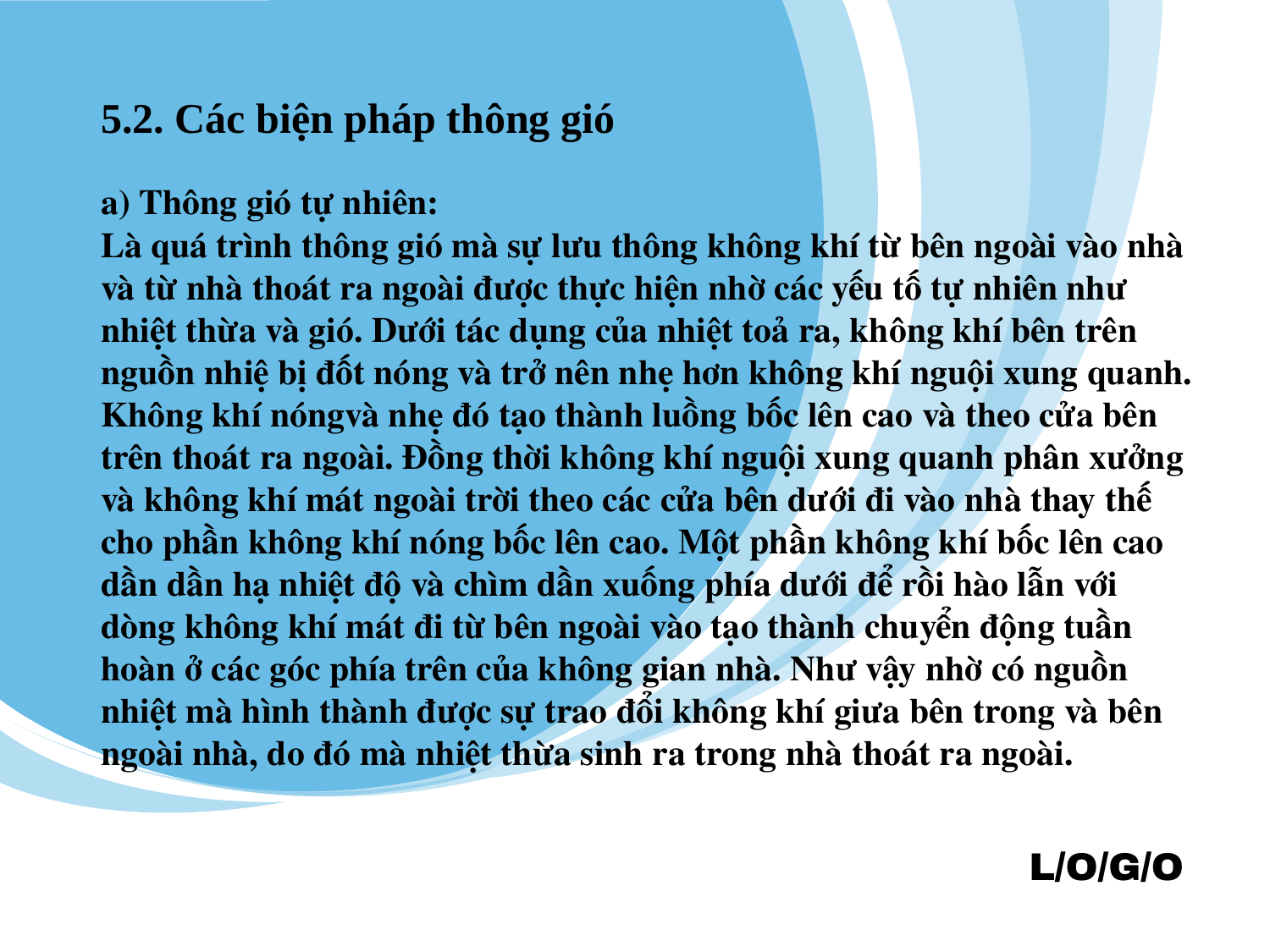

5.2. Các biện pháp thông gió

a) Thông gió tự nhiên:
Là quá trình thông gió mà sự lưu thông không khí từ bên ngoài vào nhà và từ nhà thoát ra ngoài được thực hiện nhờ các yếu tố tự nhiên như nhiệt thừa và gió. Dưới tác dụng của nhiệt toả ra, không khí bên trên nguồn nhiệ bị đốt nóng và trở nên nhẹ hơn không khí nguội xung quanh.
Không khí nóngvà nhẹ đó tạo thành luồng bốc lên cao và theo cửa bên trên thoát ra ngoài. Đồng thời không khí nguội xung quanh phân xưởng và không khí mát ngoài trời theo các cửa bên dưới đi vào nhà thay thế cho phần không khí nóng bốc lên cao. Một phần không khí bốc lên cao dần dần hạ nhiệt độ và chìm dần xuống phía dưới để rồi hào lẫn với dòng không khí mát đi từ bên ngoài vào tạo thành chuyển động tuần hoàn ở các góc phía trên của không gian nhà. Như vậy nhờ có nguồn nhiệt mà hình thành được sự trao đổi không khí giưa bên trong và bên ngoài nhà, do đó mà nhiệt thừa sinh ra trong nhà thoát ra ngoài.